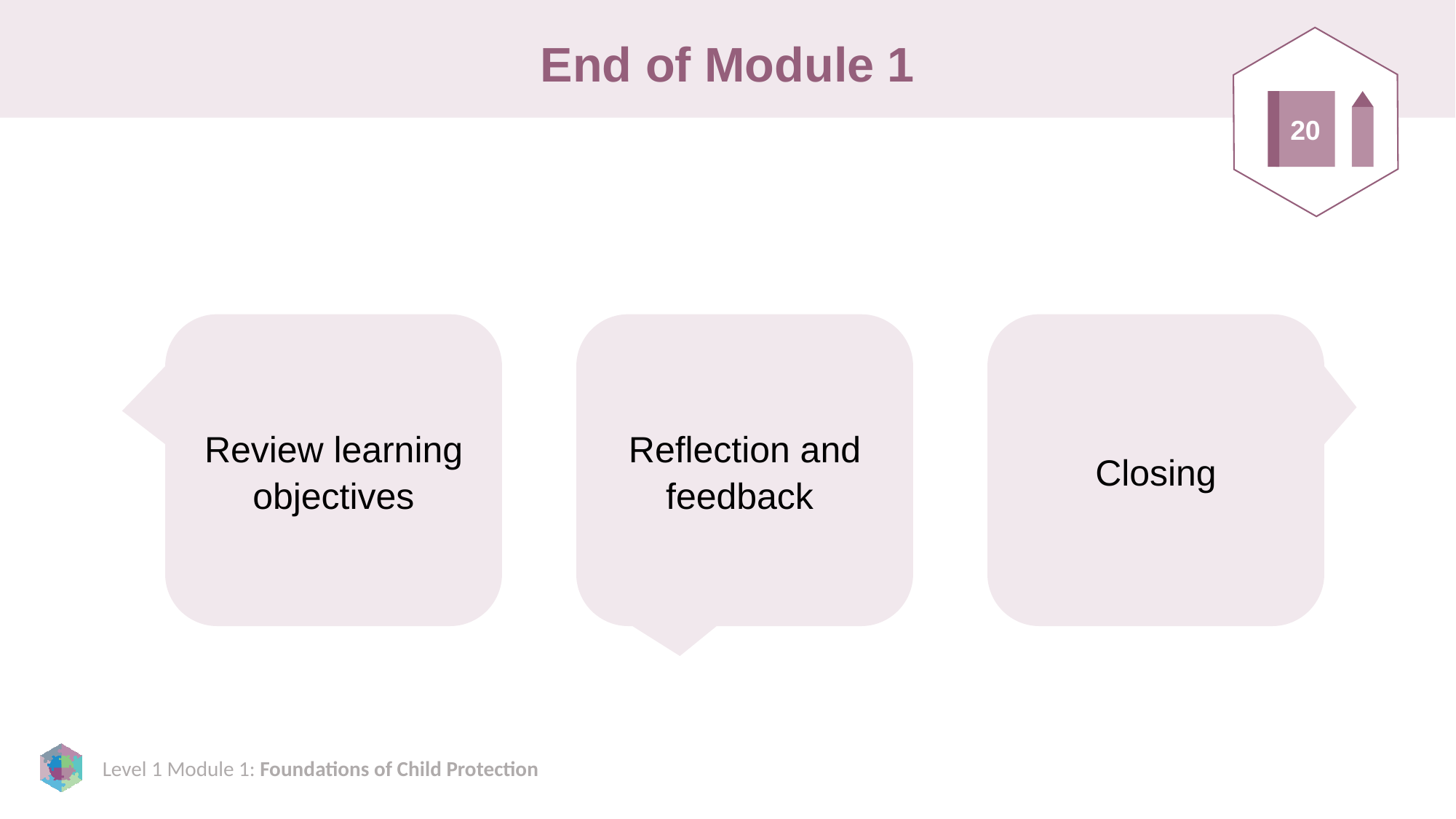

# End of Module 1

20

Review learning objectives
Reflection and feedback
Closing